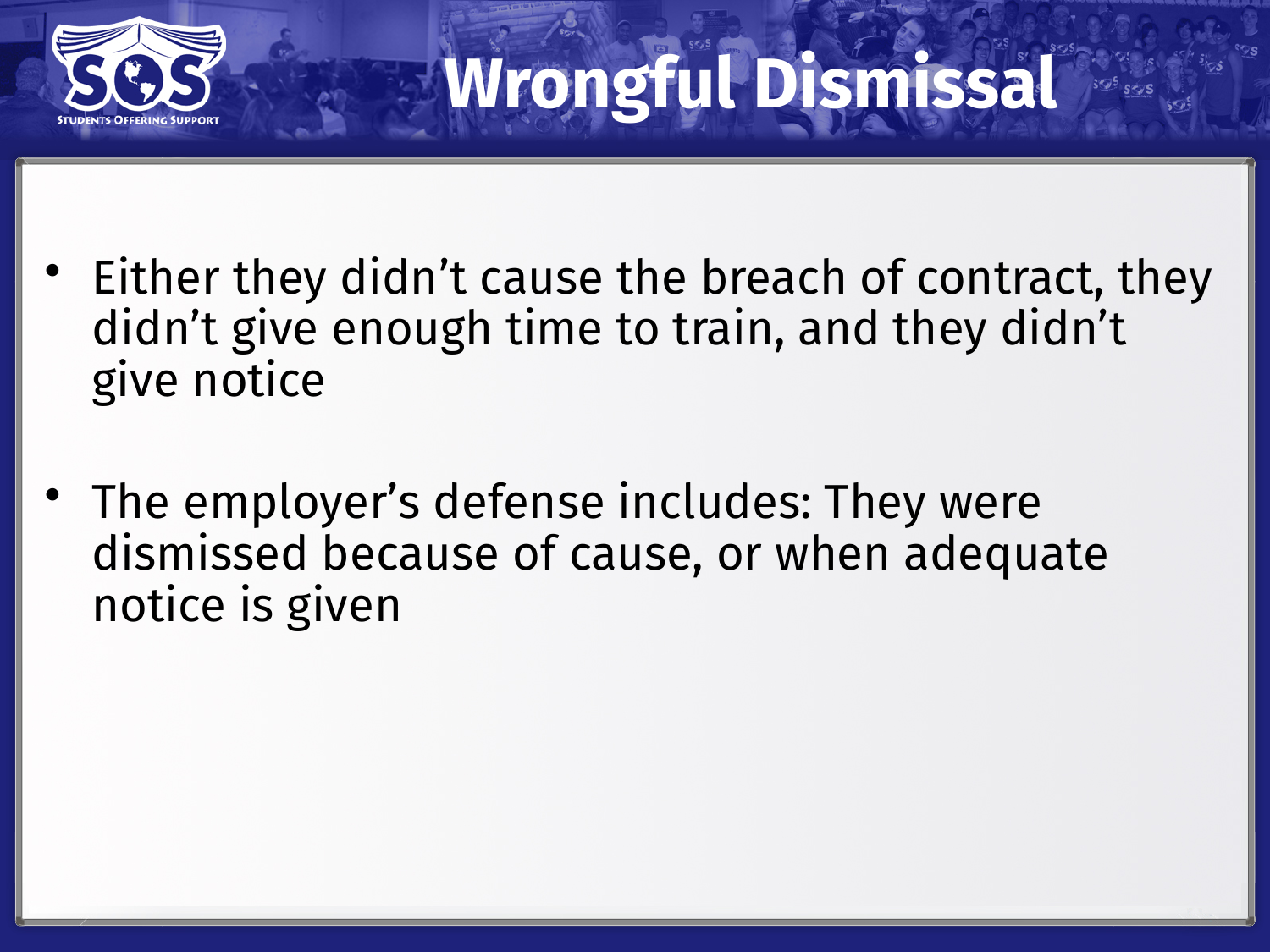

# Wrongful Dismissal

Either they didn’t cause the breach of contract, they didn’t give enough time to train, and they didn’t give notice

The employer’s defense includes: They were dismissed because of cause, or when adequate notice is given